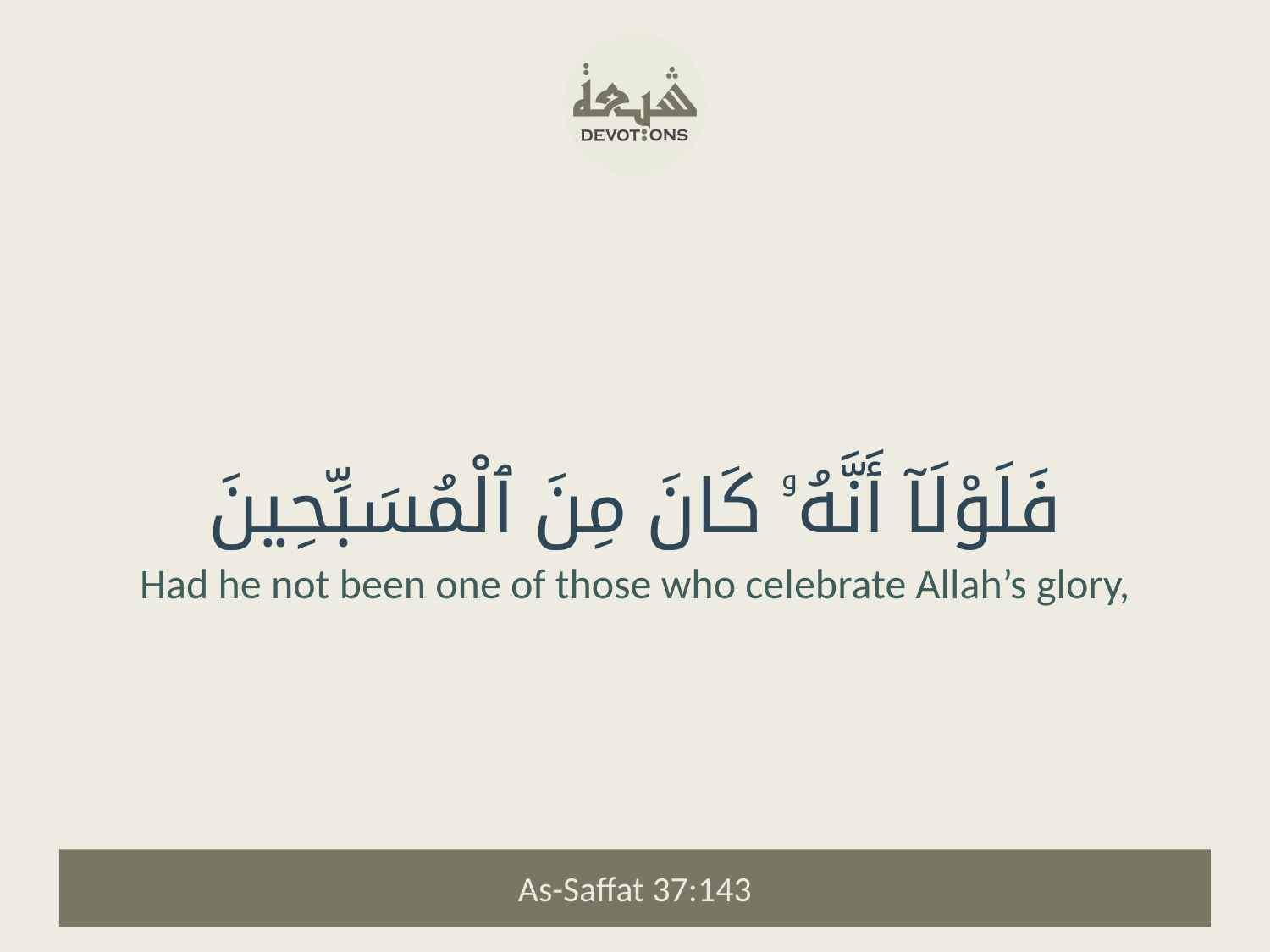

فَلَوْلَآ أَنَّهُۥ كَانَ مِنَ ٱلْمُسَبِّحِينَ
Had he not been one of those who celebrate Allah’s glory,
As-Saffat 37:143